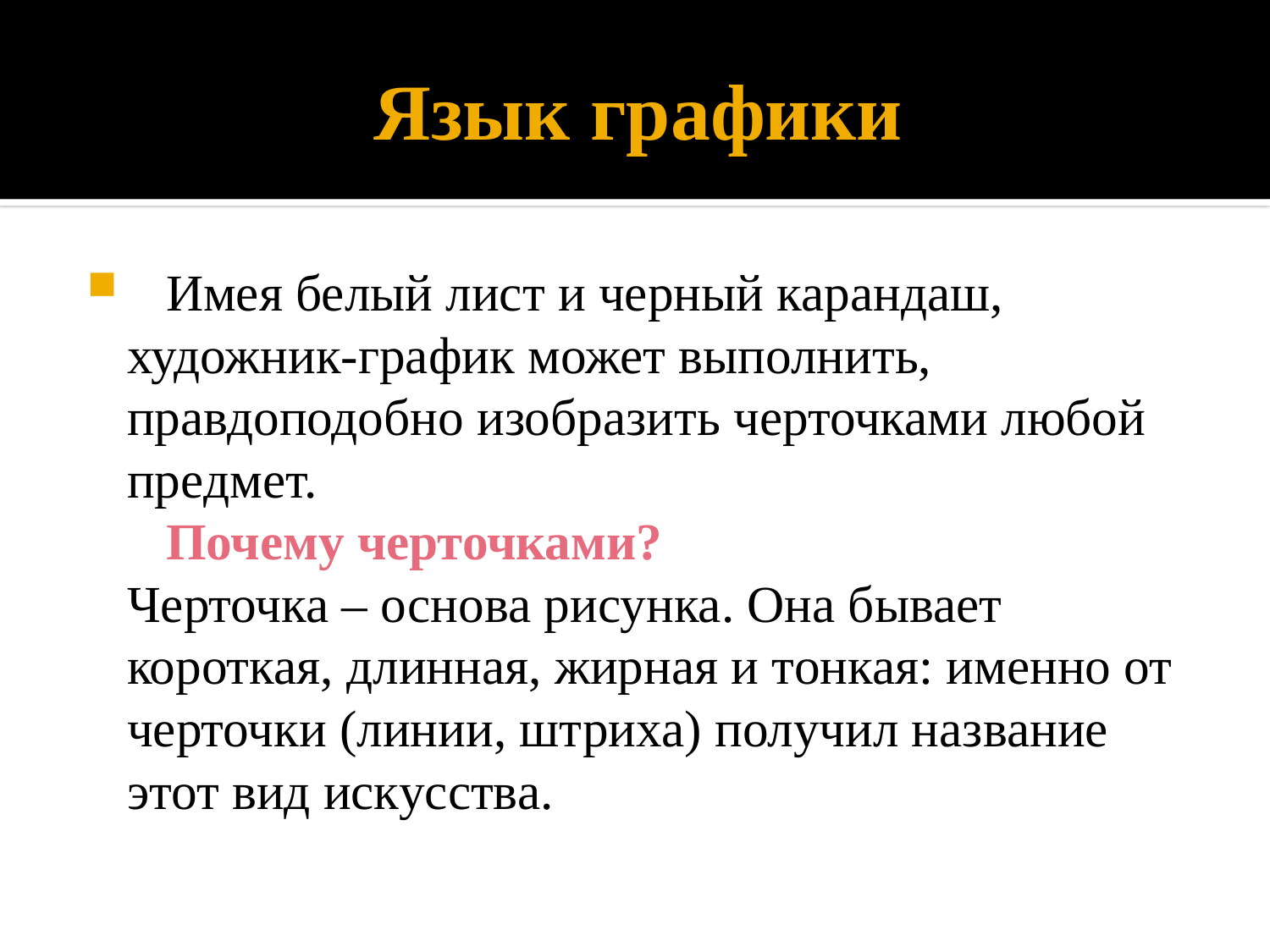

# Язык графики
   Имея белый лист и черный карандаш, художник-график может выполнить, правдоподобно изобразить черточками любой предмет.
   Почему черточками?
Черточка – основа рисунка. Она бывает короткая, длинная, жирная и тонкая: именно от черточки (линии, штриха) получил название этот вид искусства.